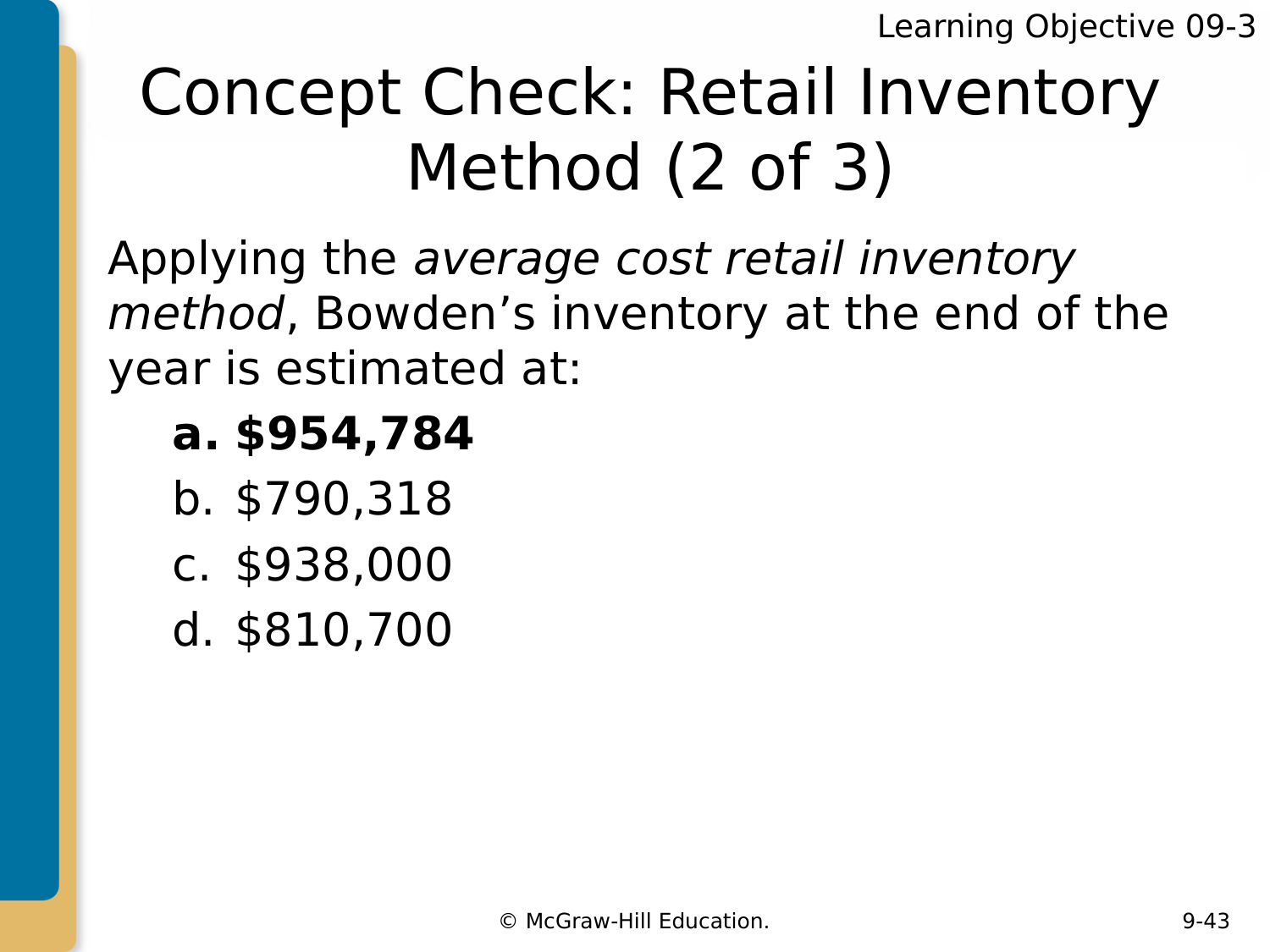

Learning Objective 09-3
# Concept Check: Retail Inventory Method (2 of 3)
Applying the average cost retail inventory method, Bowden’s inventory at the end of the year is estimated at:
$954,784
$790,318
$938,000
$810,700